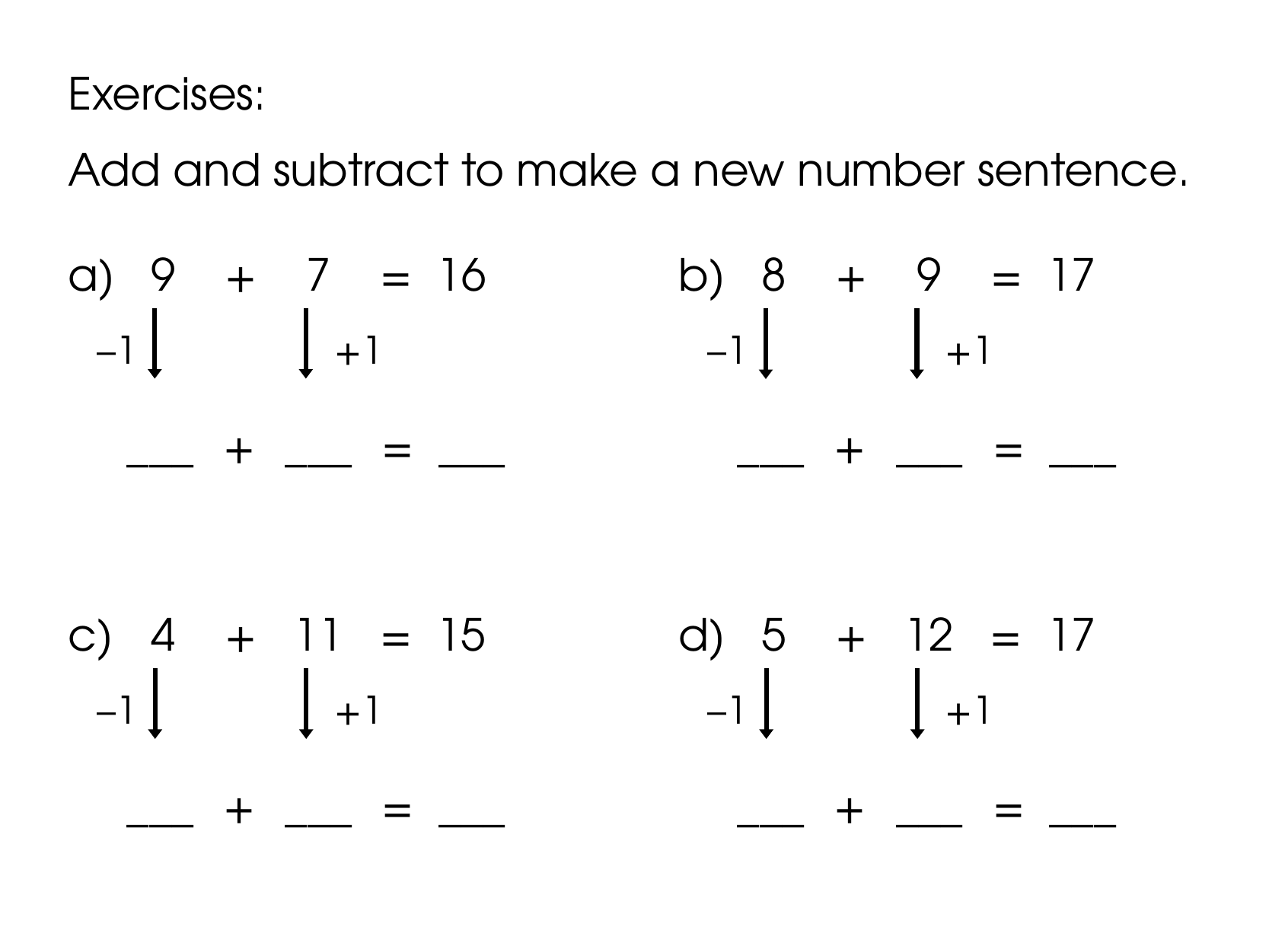

Exercises:
Add and subtract to make a new number sentence.
a)
9    +    7    =  16
–1
+1
___   +   ___   =  ___
b)
8    +    9    =  17
–1
+1
___   +   ___   =  ___
c)
4    +   11   =  15
–1
+1
___   +   ___   =  ___
d)
5    +   12   =  17
–1
+1
___   +   ___   =  ___